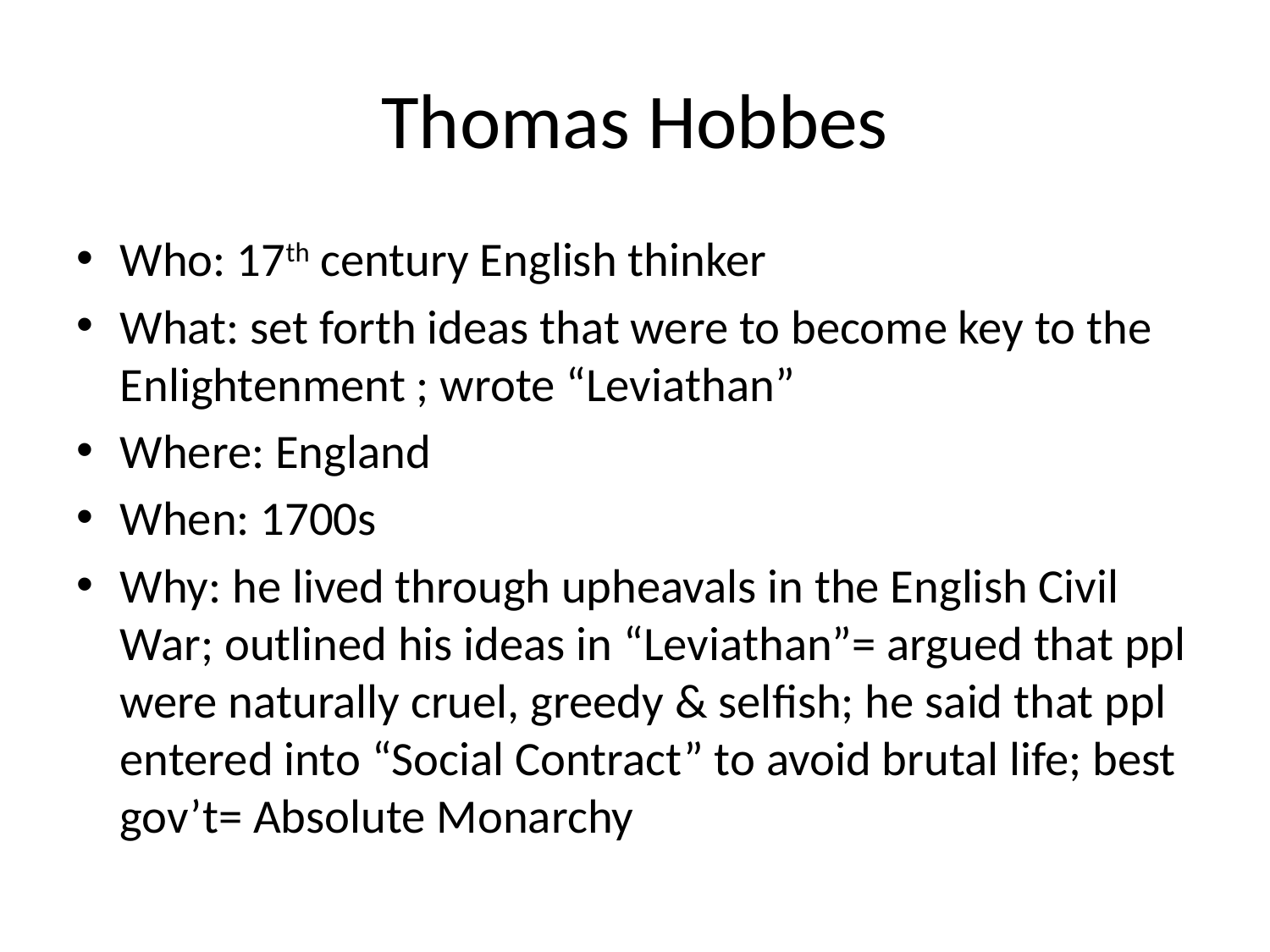

# Thomas Hobbes
Who: 17th century English thinker
What: set forth ideas that were to become key to the Enlightenment ; wrote “Leviathan”
Where: England
When: 1700s
Why: he lived through upheavals in the English Civil War; outlined his ideas in “Leviathan”= argued that ppl were naturally cruel, greedy & selfish; he said that ppl entered into “Social Contract” to avoid brutal life; best gov’t= Absolute Monarchy